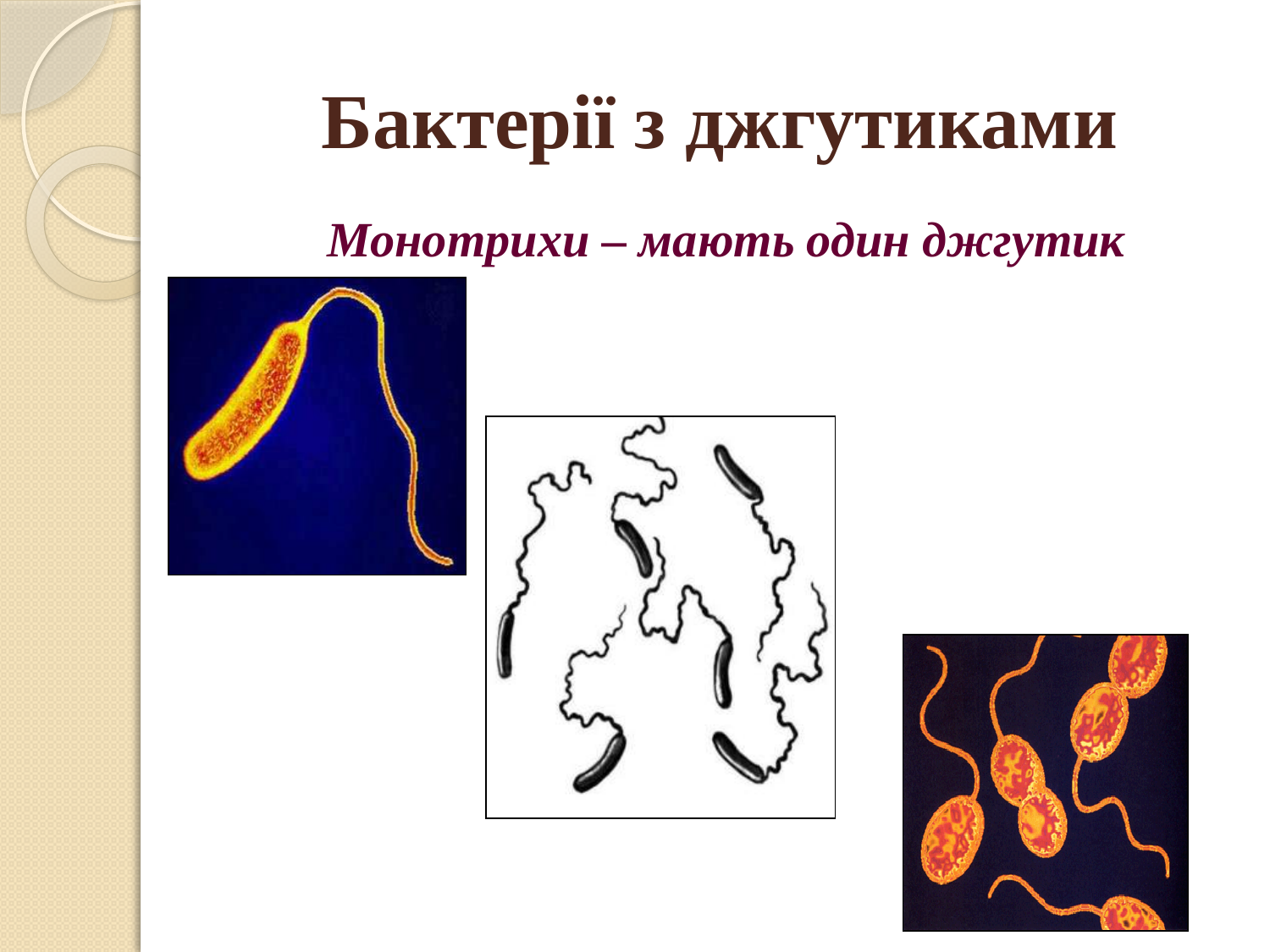

# Бактерії з джгутиками
Монотрихи – мають один джгутик